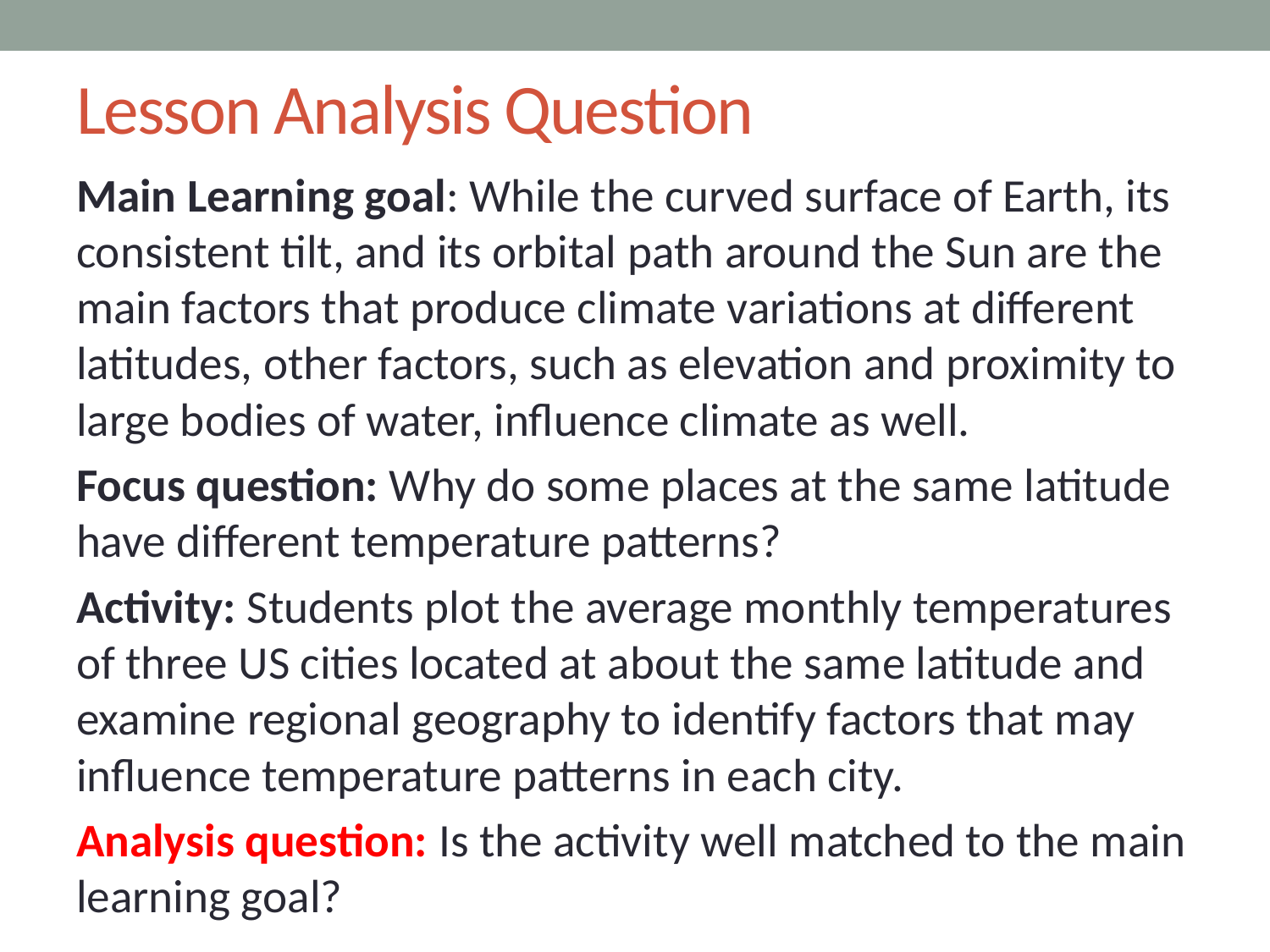

# Lesson Analysis Question
Main Learning goal: While the curved surface of Earth, its consistent tilt, and its orbital path around the Sun are the main factors that produce climate variations at different latitudes, other factors, such as elevation and proximity to large bodies of water, influence climate as well.
Focus question: Why do some places at the same latitude have different temperature patterns?
Activity: Students plot the average monthly temperatures
of three US cities located at about the same latitude and examine regional geography to identify factors that may influence temperature patterns in each city.
Analysis question: Is the activity well matched to the main learning goal?